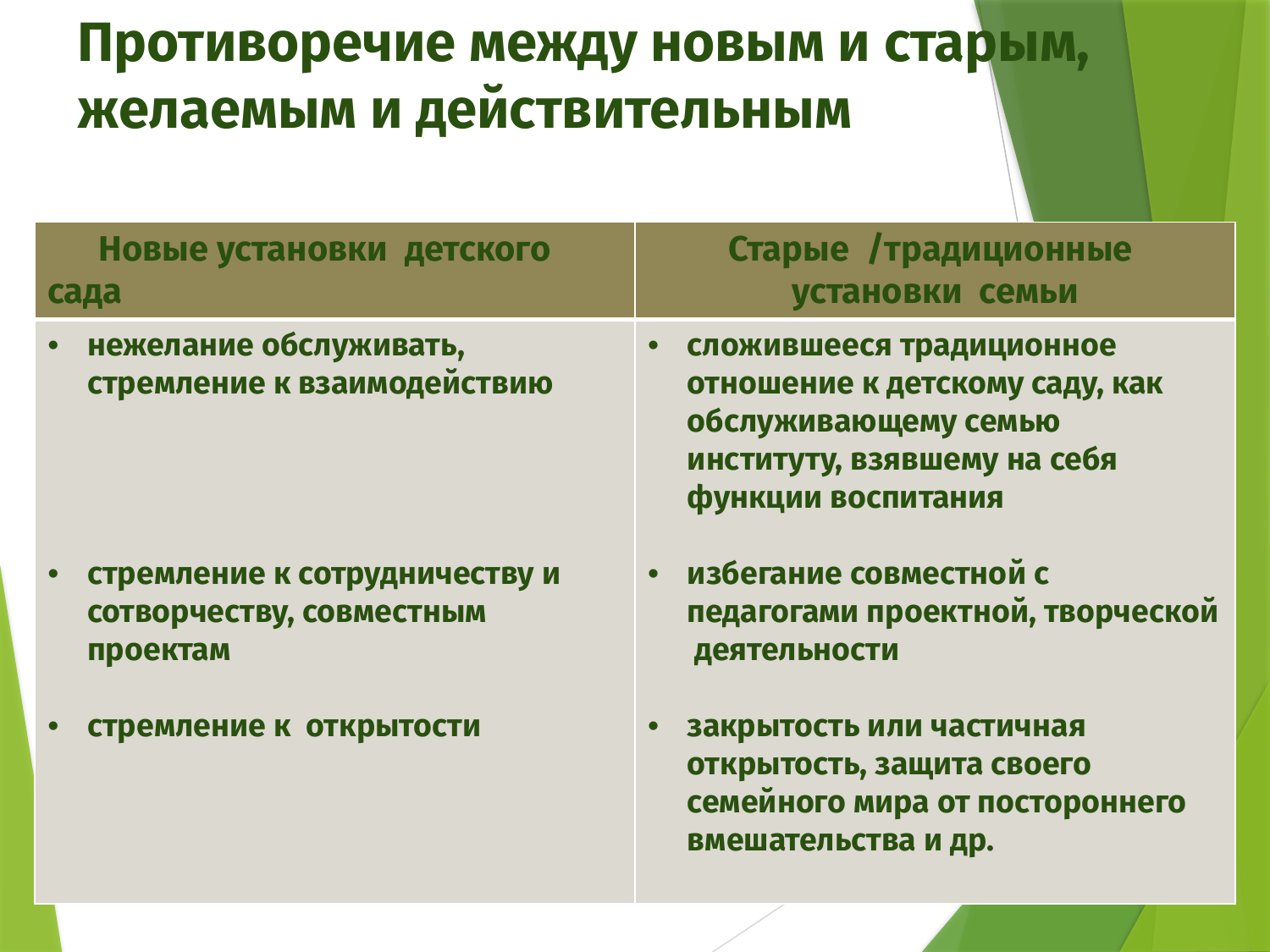

# Противоречие между новым и старым, желаемым и действительным
| Новые установки детского сада | Старые /традиционные установки семьи |
| --- | --- |
| нежелание обслуживать, стремление к взаимодействию стремление к сотрудничеству и сотворчеству, совместным проектам стремление к открытости | сложившееся традиционное отношение к детскому саду, как обслуживающему семью институту, взявшему на себя функции воспитания избегание совместной с педагогами проектной, творческой деятельности закрытость или частичная открытость, защита своего семейного мира от постороннего вмешательства и др. |